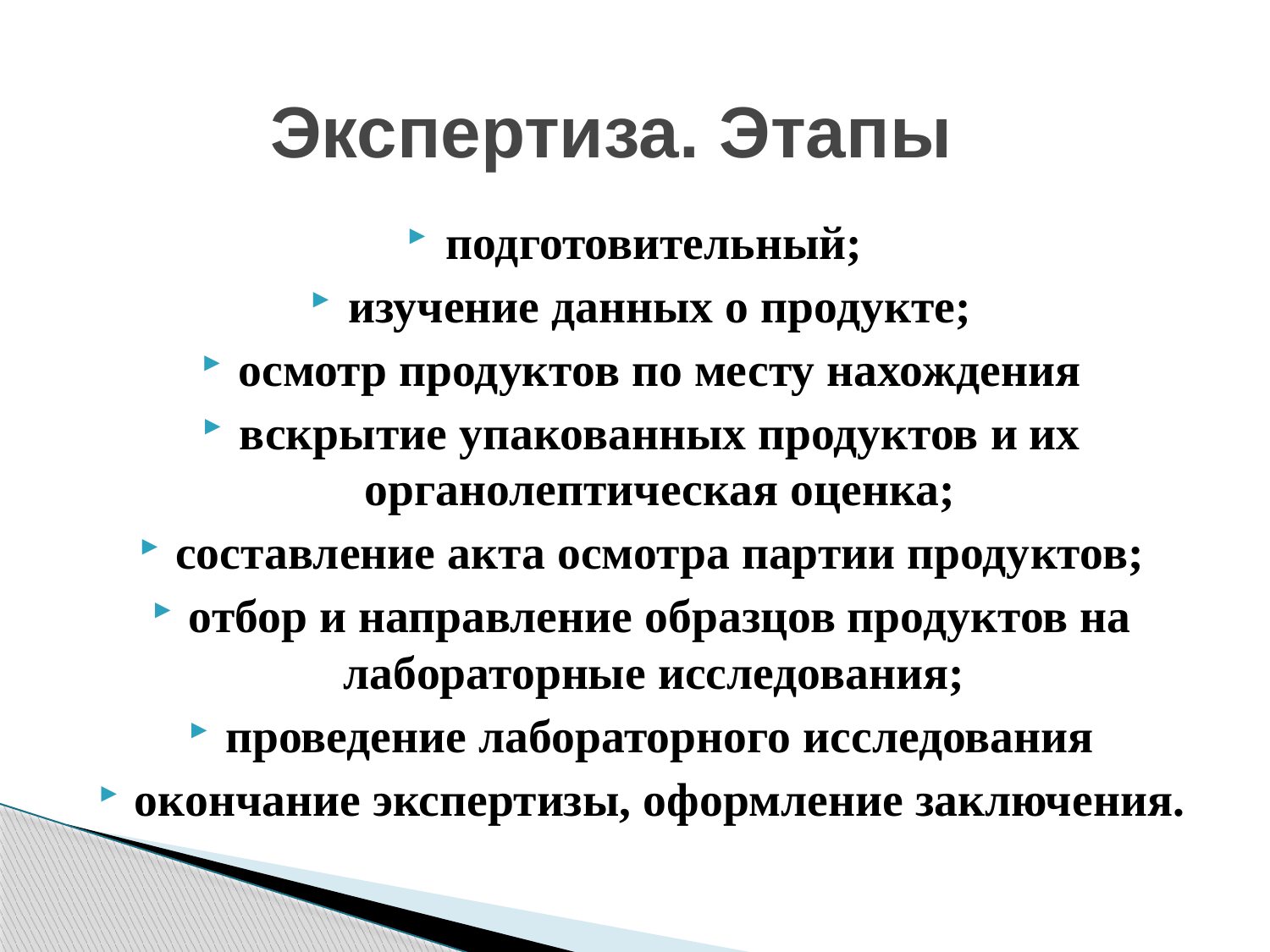

# Экспертиза. Этапы
подготовительный;
изучение данных о продукте;
осмотр продуктов по месту нахождения
вскрытие упакованных продуктов и их органолептическая оценка;
составление акта осмотра партии продуктов;
отбор и направление образцов продуктов на лабораторные исследования;
проведение лабораторного исследования
окончание экспертизы, оформление заключения.